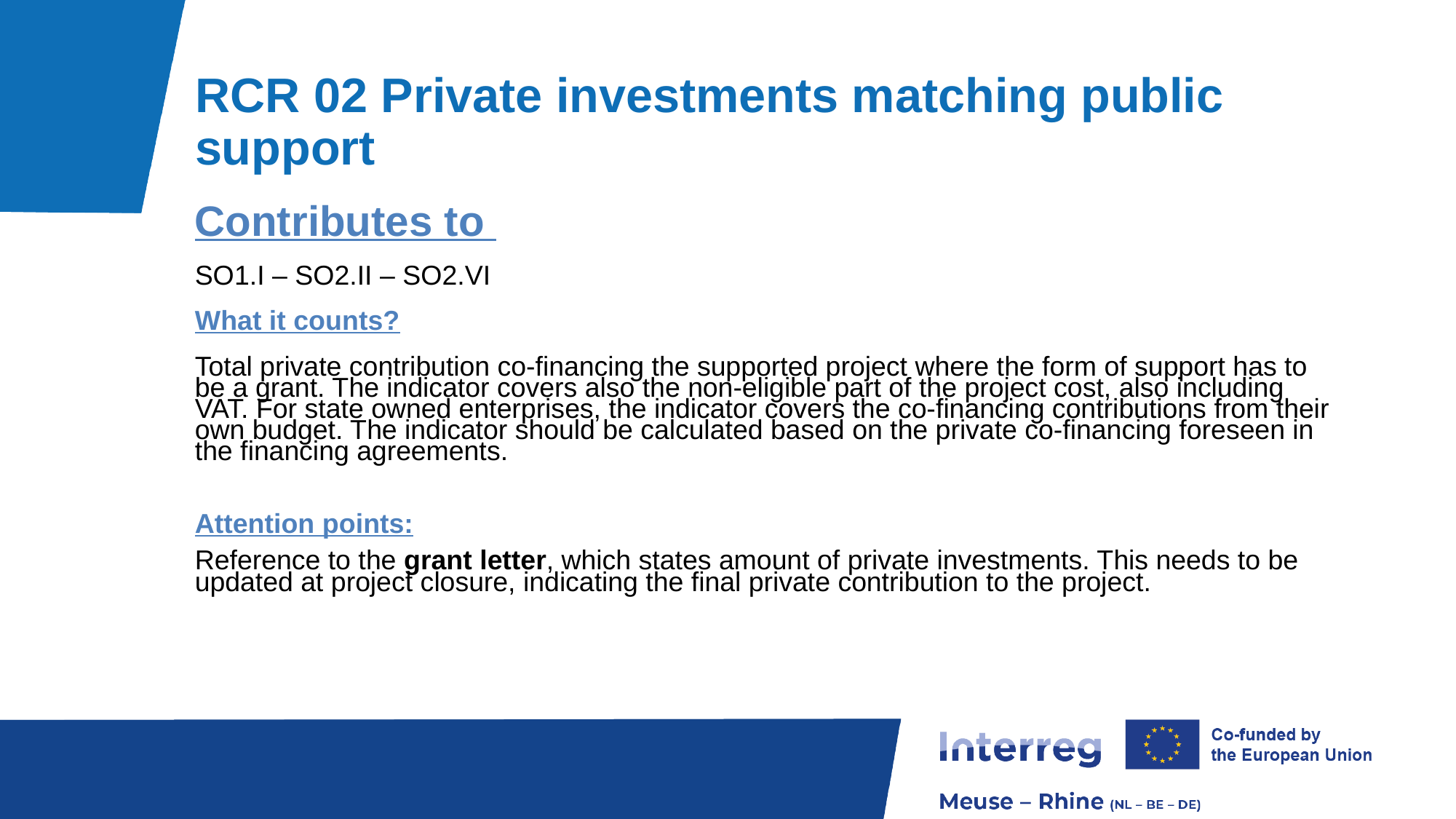

# RCR 02 Private investments matching public support
Contributes to
SO1.I – SO2.II – SO2.VI
What it counts?
Total private contribution co-financing the supported project where the form of support has to be a grant. The indicator covers also the non-eligible part of the project cost, also including VAT. For state owned enterprises, the indicator covers the co-financing contributions from their own budget. The indicator should be calculated based on the private co-financing foreseen in the financing agreements.

Attention points:
Reference to the grant letter, which states amount of private investments. This needs to be updated at project closure, indicating the final private contribution to the project.